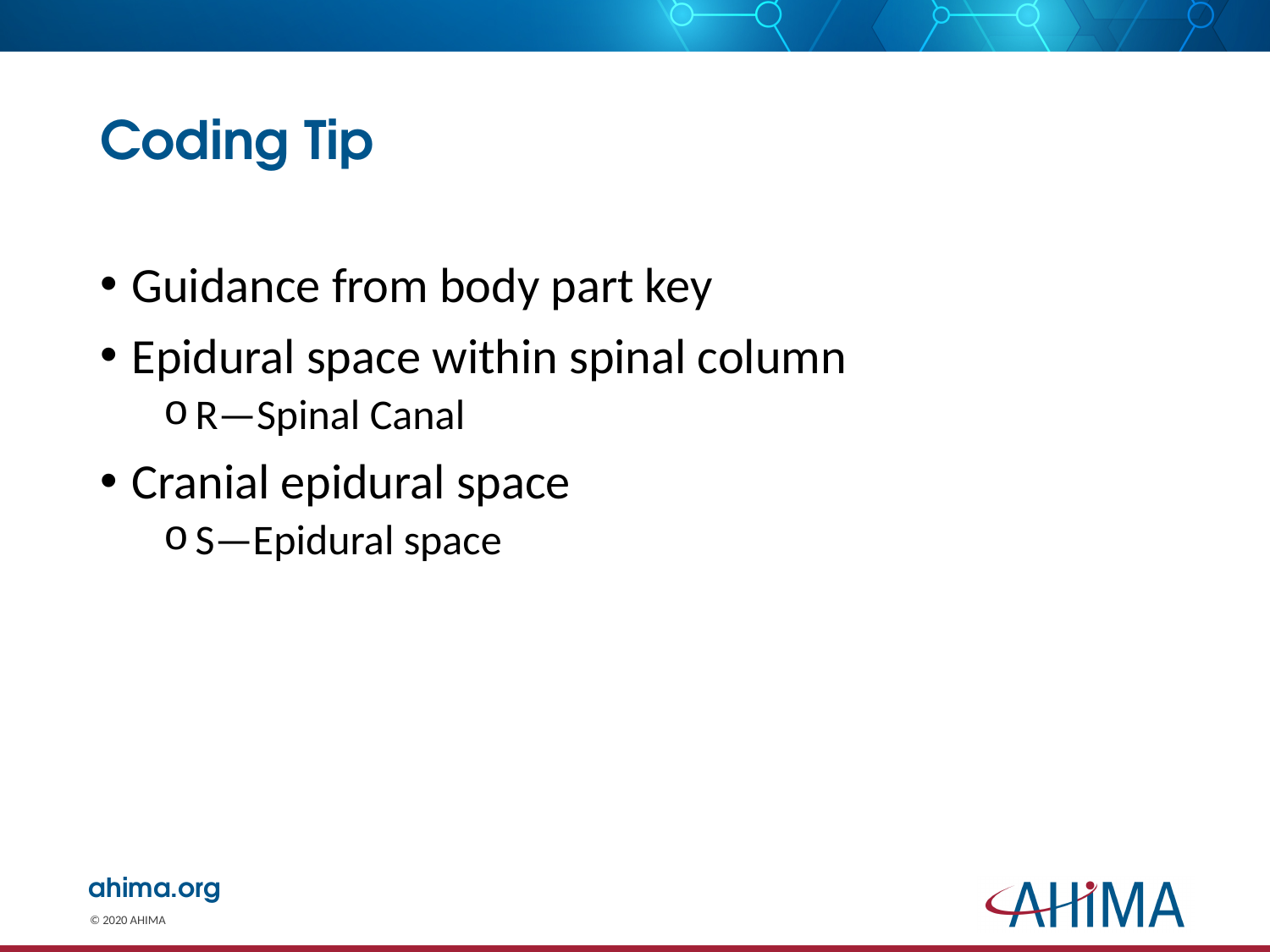

# Coding Tip
Guidance from body part key
Epidural space within spinal column
R—Spinal Canal
Cranial epidural space
S—Epidural space